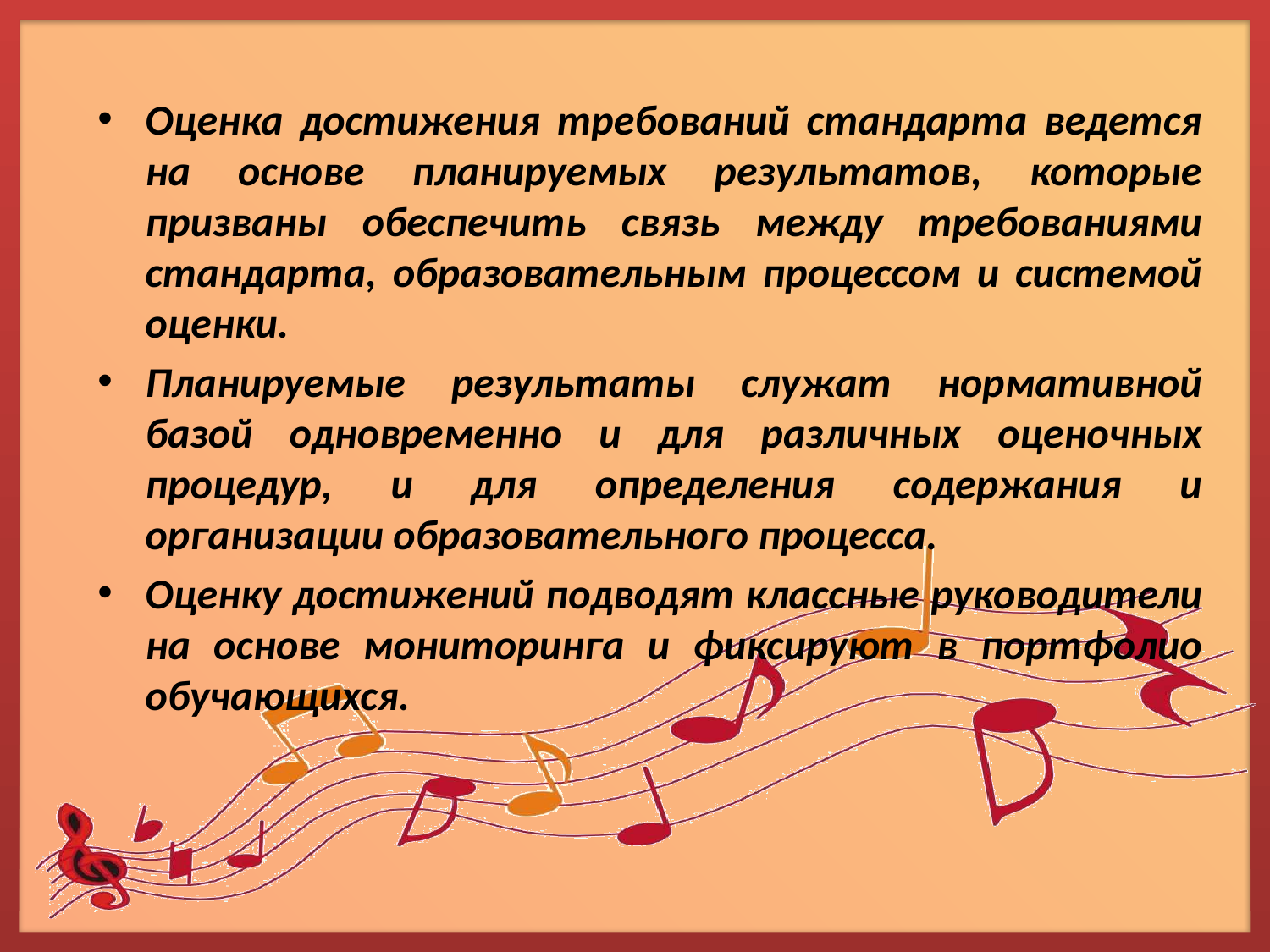

Оценка достижения требований стандарта ведется на основе планируемых результатов, которые призваны обеспечить связь между требованиями стандарта, образовательным процессом и системой оценки.
Планируемые результаты служат нормативной базой одновременно и для различных оценочных процедур, и для определения содержания и организации образовательного процесса.
Оценку достижений подводят классные руководители на основе мониторинга и фиксируют в портфолио обучающихся.